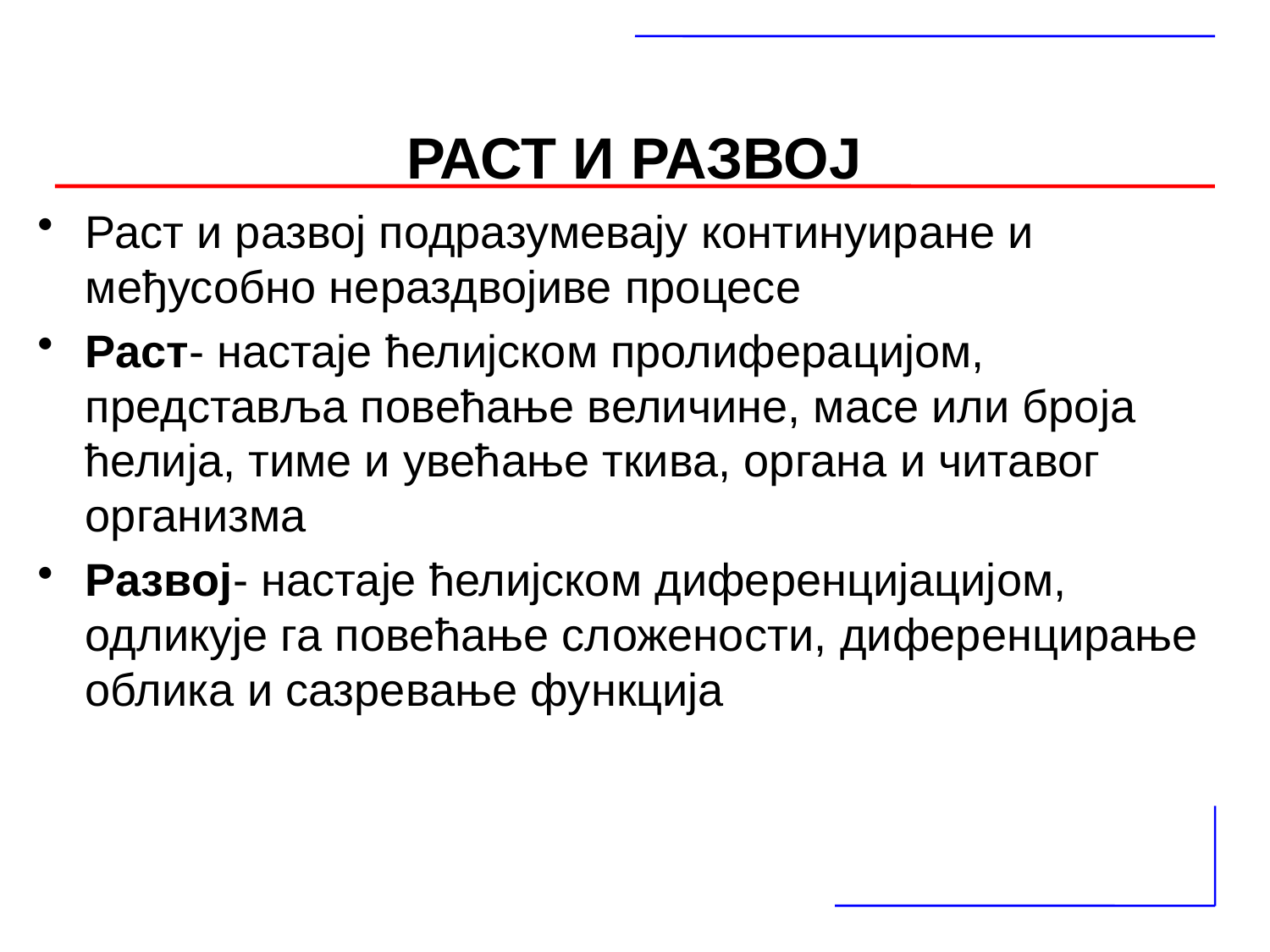

# РАСТ И РАЗВОЈ
Раст и развој подразумевају континуиране и међусобно нераздвојиве процесе
Раст- настаје ћелијском пролиферацијом, представља повећање величине, масе или броја ћелија, тиме и увећање ткива, органа и читавог организма
Развој- настаје ћелијском диференцијацијом, одликује га повећање сложености, диференцирање облика и сазревање функција